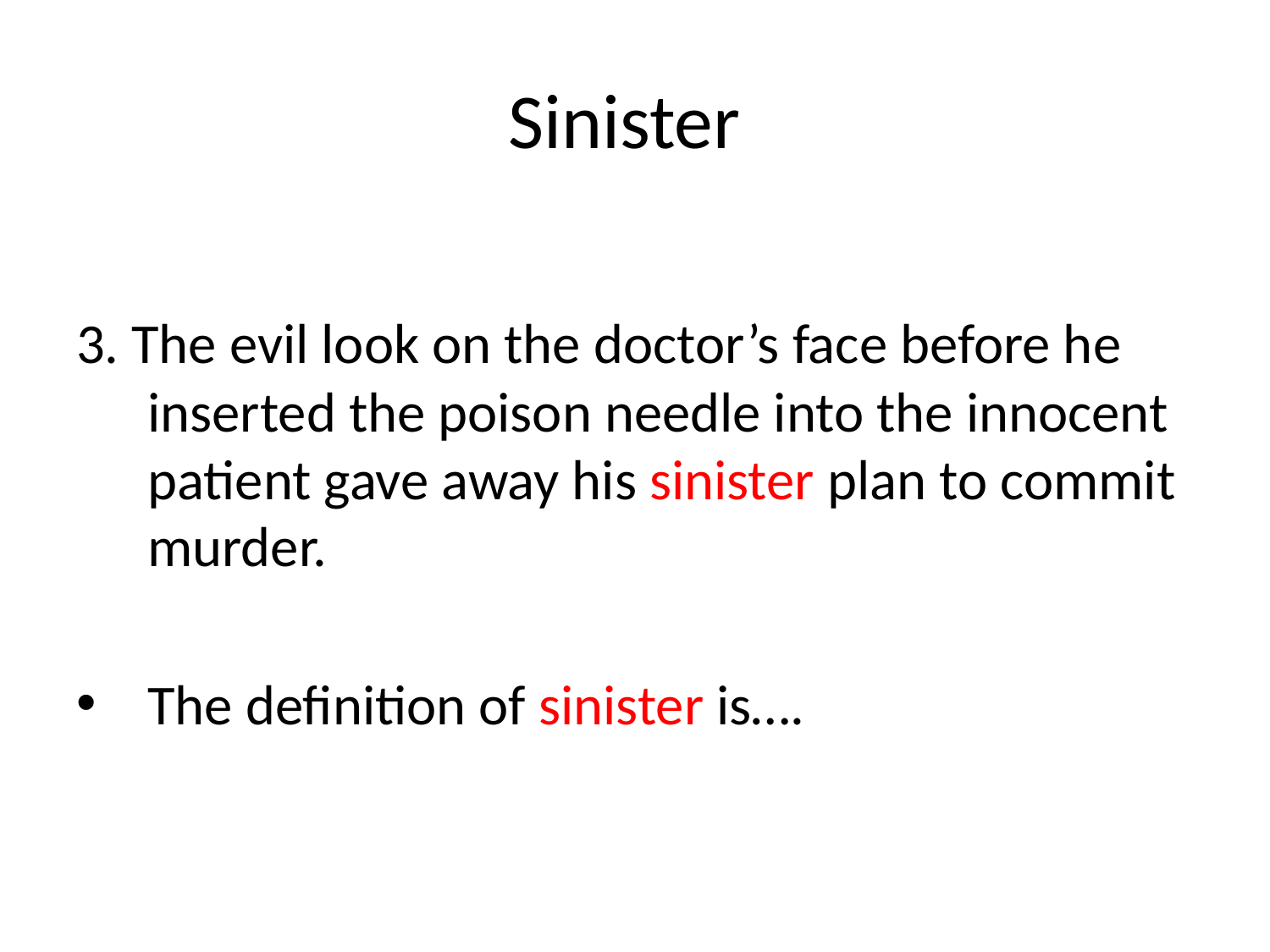

# Sinister

3. The evil look on the doctor’s face before he inserted the poison needle into the innocent patient gave away his sinister plan to commit murder.

The definition of sinister is….